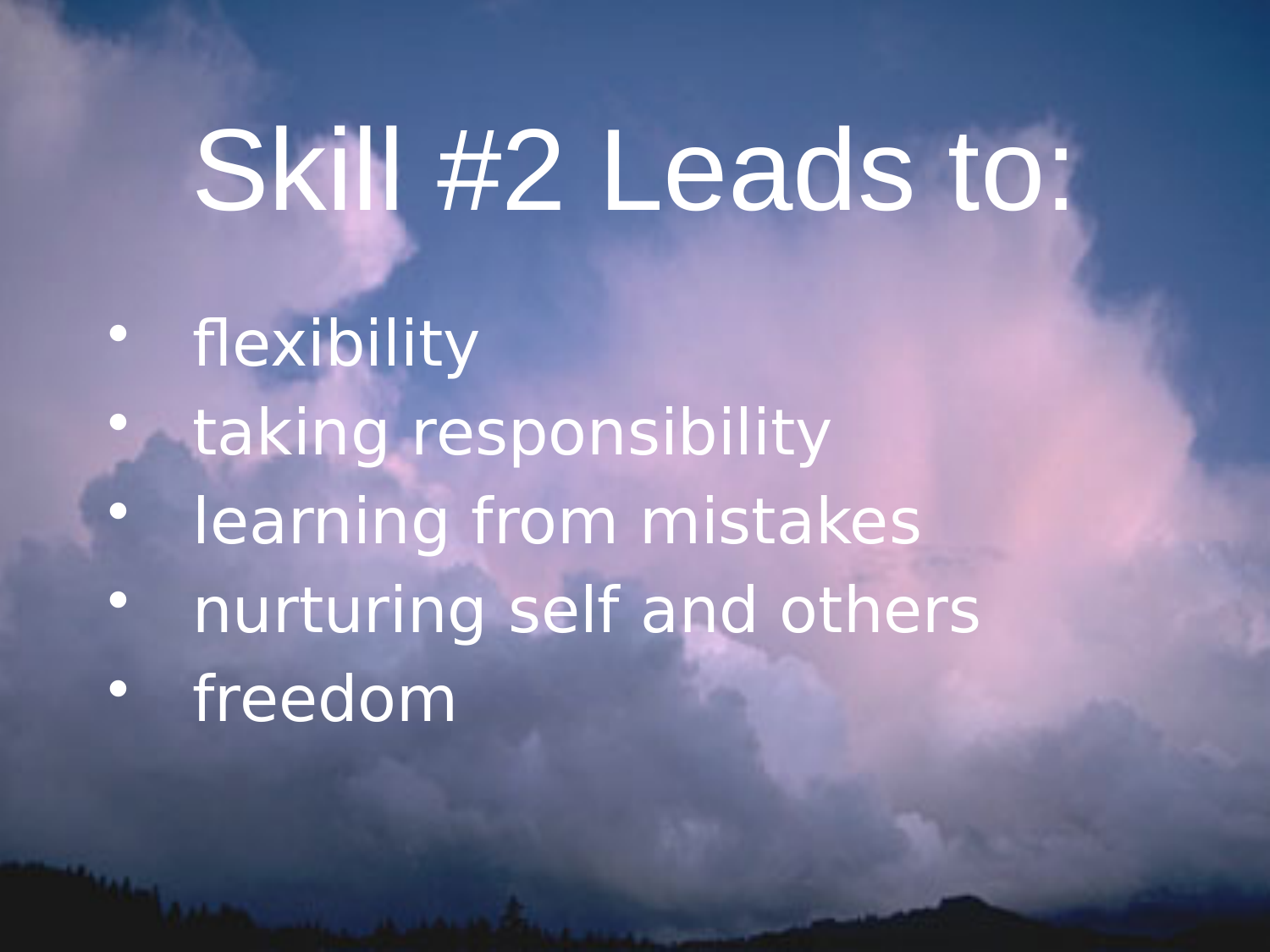

# Skill #2 Leads to:
flexibility
taking responsibility
learning from mistakes
nurturing self and others
freedom